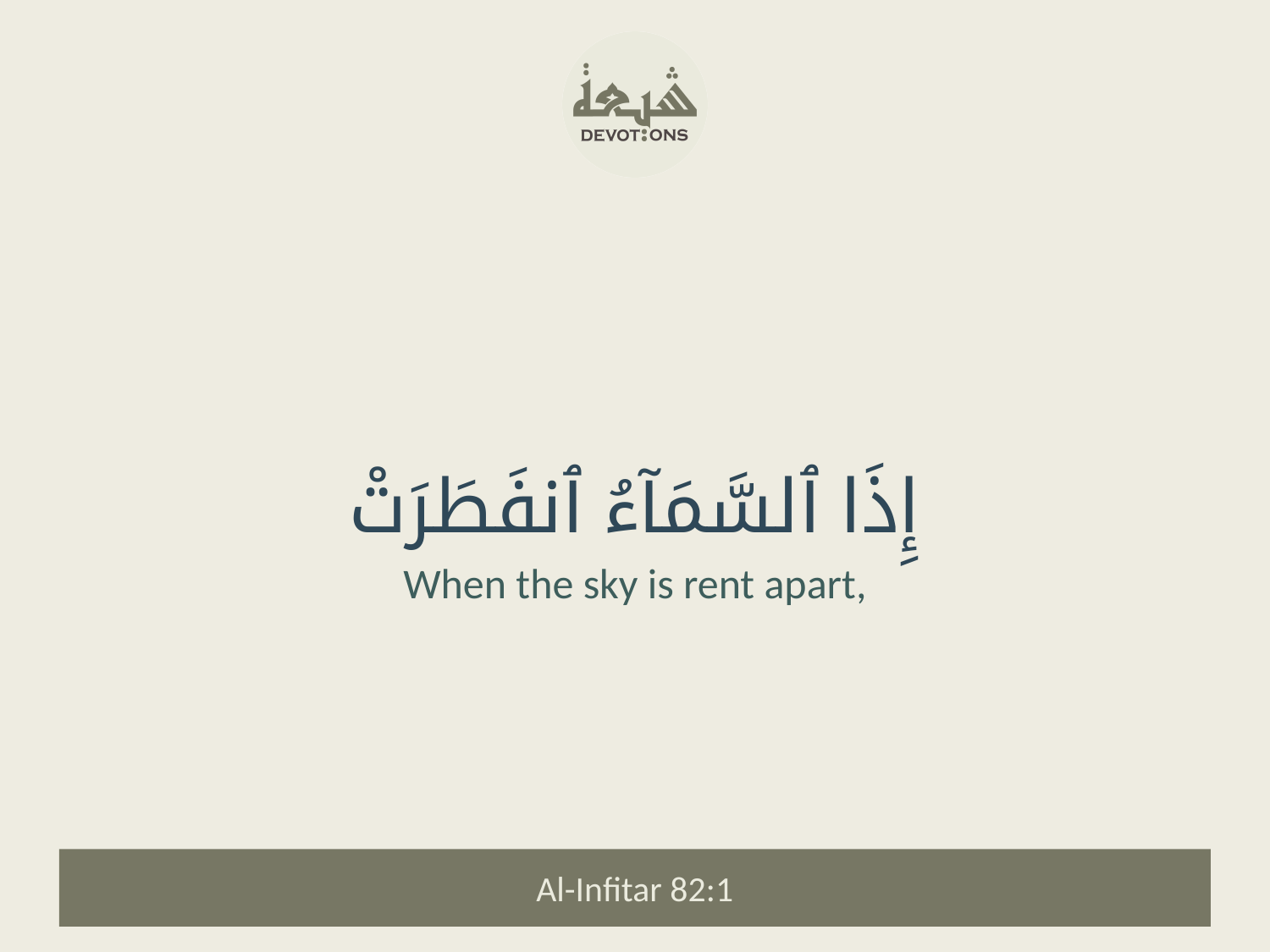

إِذَا ٱلسَّمَآءُ ٱنفَطَرَتْ
When the sky is rent apart,
Al-Infitar 82:1